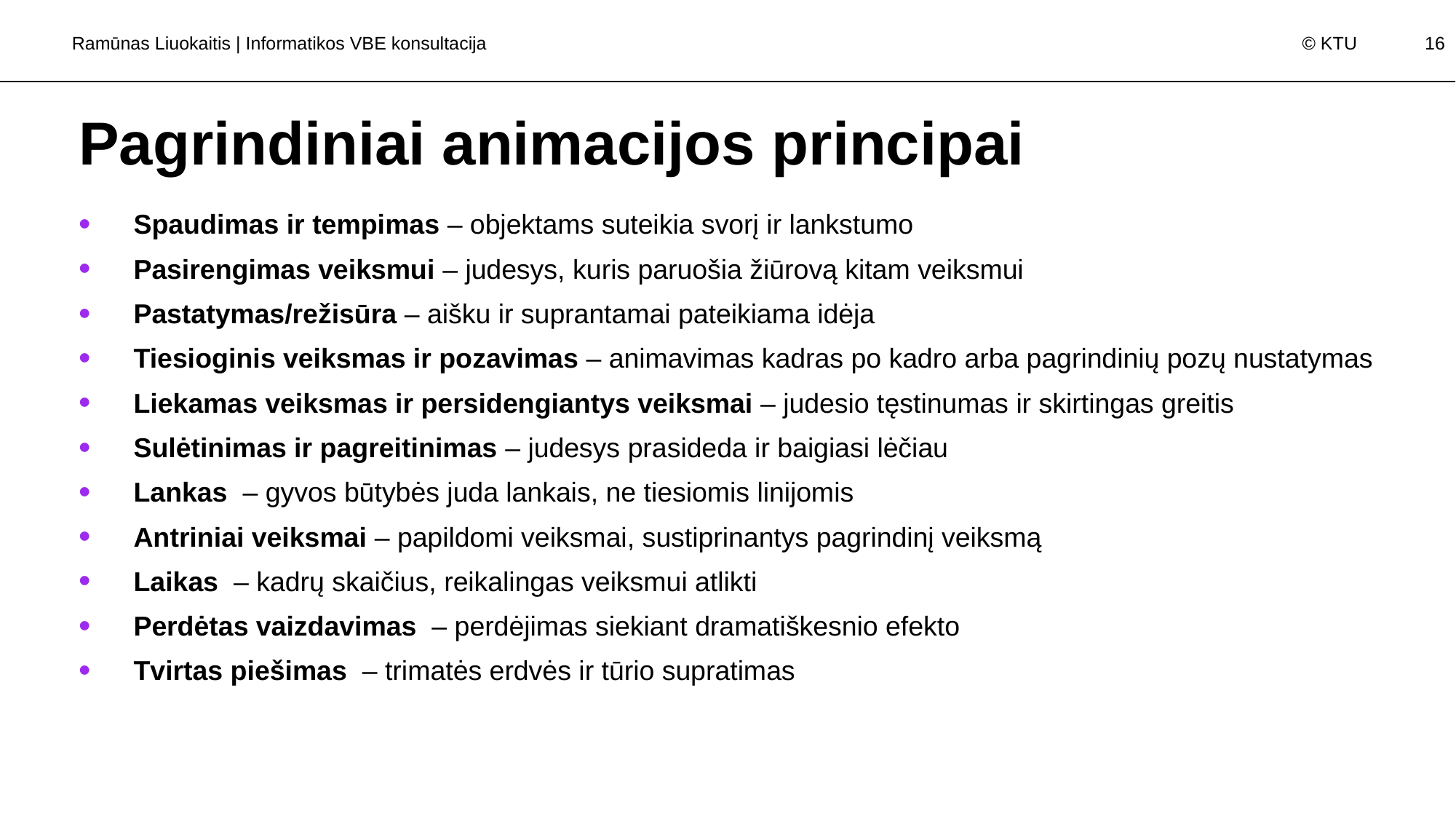

Ramūnas Liuokaitis | Informatikos VBE konsultacija
# Pagrindiniai animacijos principai
Spaudimas ir tempimas – objektams suteikia svorį ir lankstumo
Pasirengimas veiksmui – judesys, kuris paruošia žiūrovą kitam veiksmui
Pastatymas/režisūra – aišku ir suprantamai pateikiama idėja
Tiesioginis veiksmas ir pozavimas – animavimas kadras po kadro arba pagrindinių pozų nustatymas
Liekamas veiksmas ir persidengiantys veiksmai – judesio tęstinumas ir skirtingas greitis
Sulėtinimas ir pagreitinimas – judesys prasideda ir baigiasi lėčiau
Lankas  – gyvos būtybės juda lankais, ne tiesiomis linijomis
Antriniai veiksmai – papildomi veiksmai, sustiprinantys pagrindinį veiksmą
Laikas  – kadrų skaičius, reikalingas veiksmui atlikti
Perdėtas vaizdavimas  – perdėjimas siekiant dramatiškesnio efekto
Tvirtas piešimas  – trimatės erdvės ir tūrio supratimas